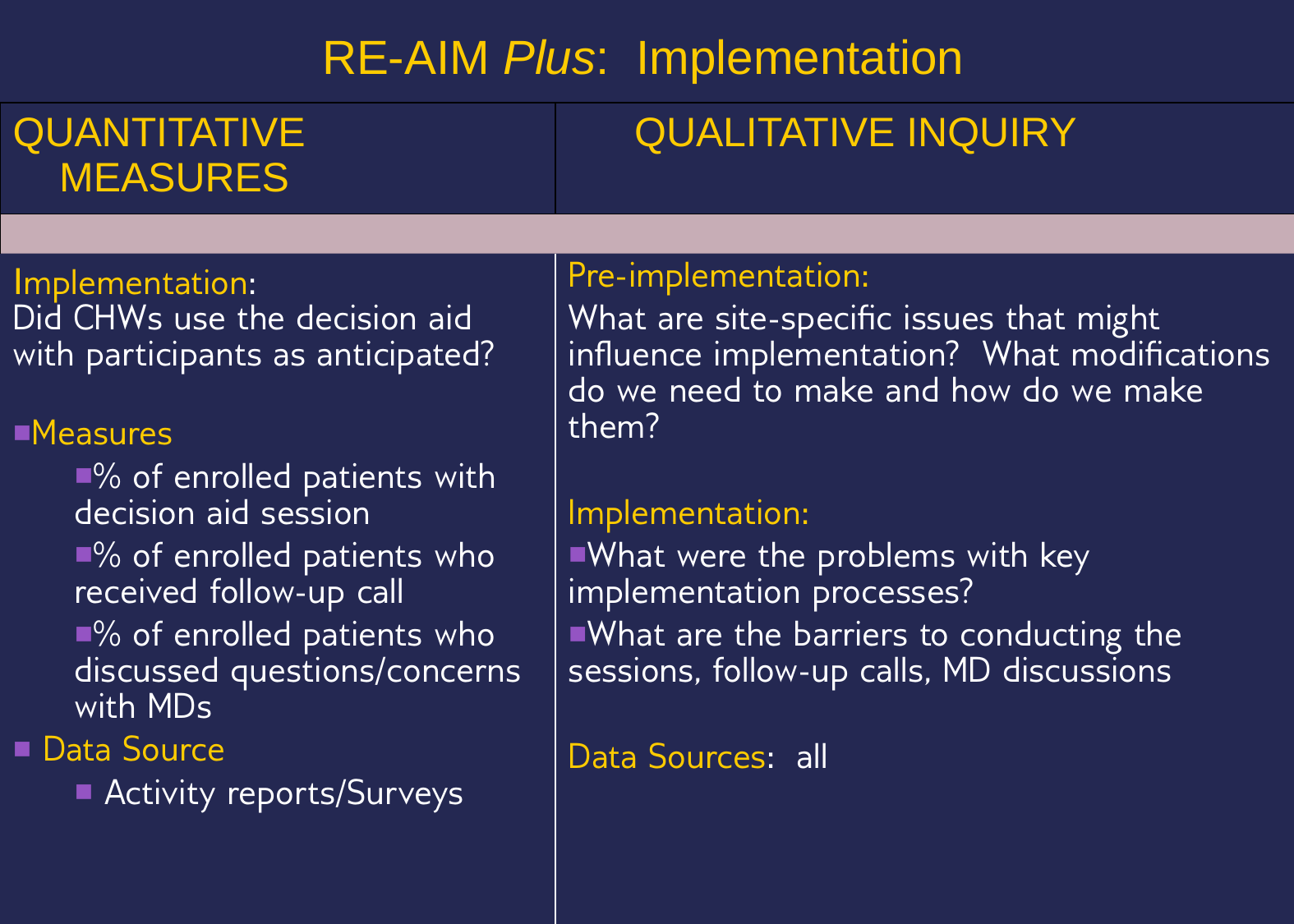

RE-AIM Plus:  Implementation

| QUANTITATIVE MEASURES | QUALITATIVE INQUIRY |
| --- | --- |
|  |  |
| Implementation: Did CHWs use the decision aid with participants as anticipated? Measures % of enrolled patients with decision aid session % of enrolled patients who received follow-up call % of enrolled patients who discussed questions/concerns with MDs Data Source Activity reports/Surveys | Pre-implementation: What are site-specific issues that might influence implementation? What modifications do we need to make and how do we make them? Implementation: What were the problems with key implementation processes? What are the barriers to conducting the sessions, follow-up calls, MD discussions Data Sources: all |